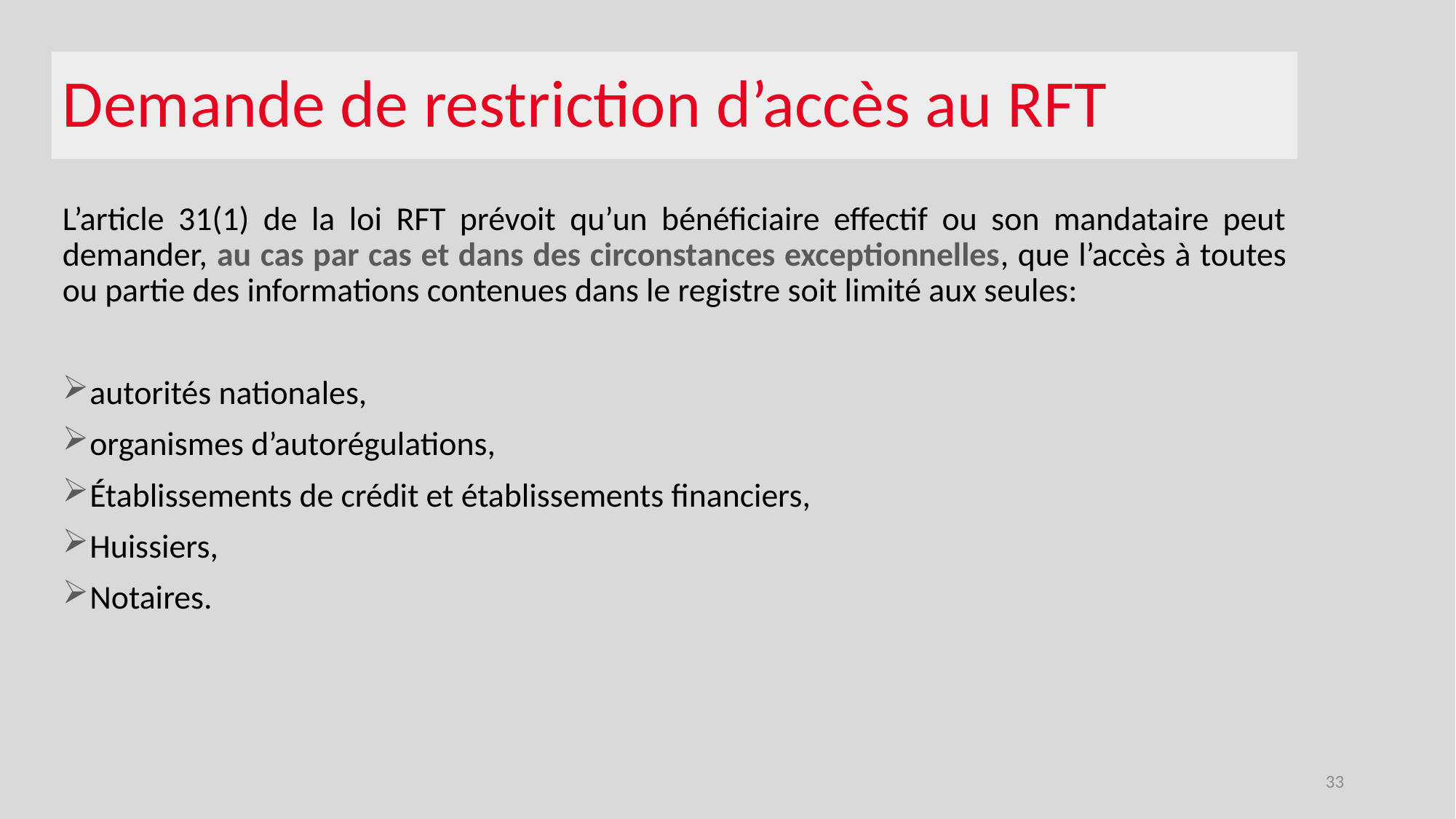

# Demande de restriction d’accès au RFT
L’article 31(1) de la loi RFT prévoit qu’un bénéficiaire effectif ou son mandataire peut demander, au cas par cas et dans des circonstances exceptionnelles, que l’accès à toutes ou partie des informations contenues dans le registre soit limité aux seules:

autorités nationales,
organismes d’autorégulations,
Établissements de crédit et établissements financiers,
Huissiers,
Notaires.
33